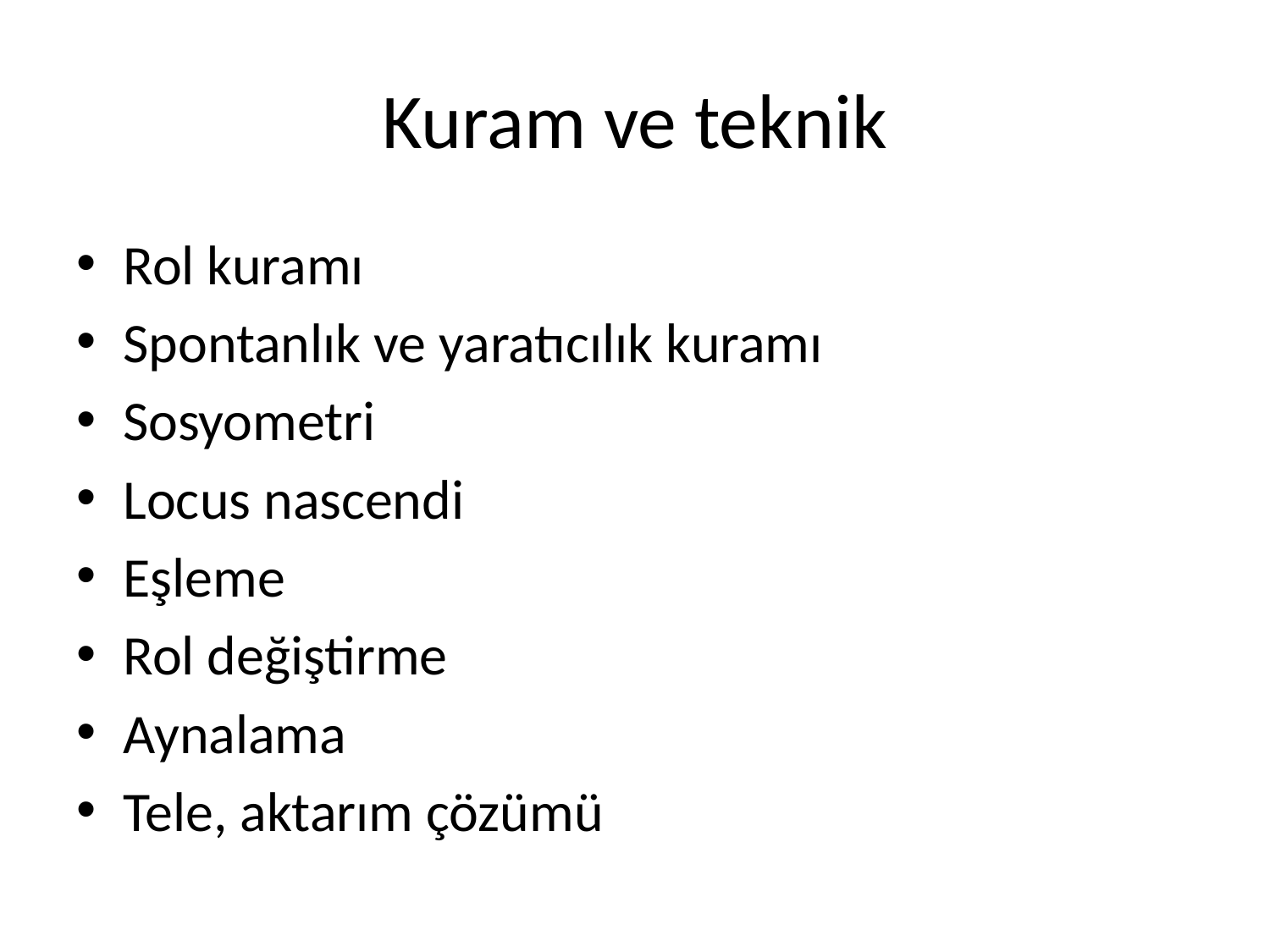

# Kuram ve teknik
Rol kuramı
Spontanlık ve yaratıcılık kuramı
Sosyometri
Locus nascendi
Eşleme
Rol değiştirme
Aynalama
Tele, aktarım çözümü